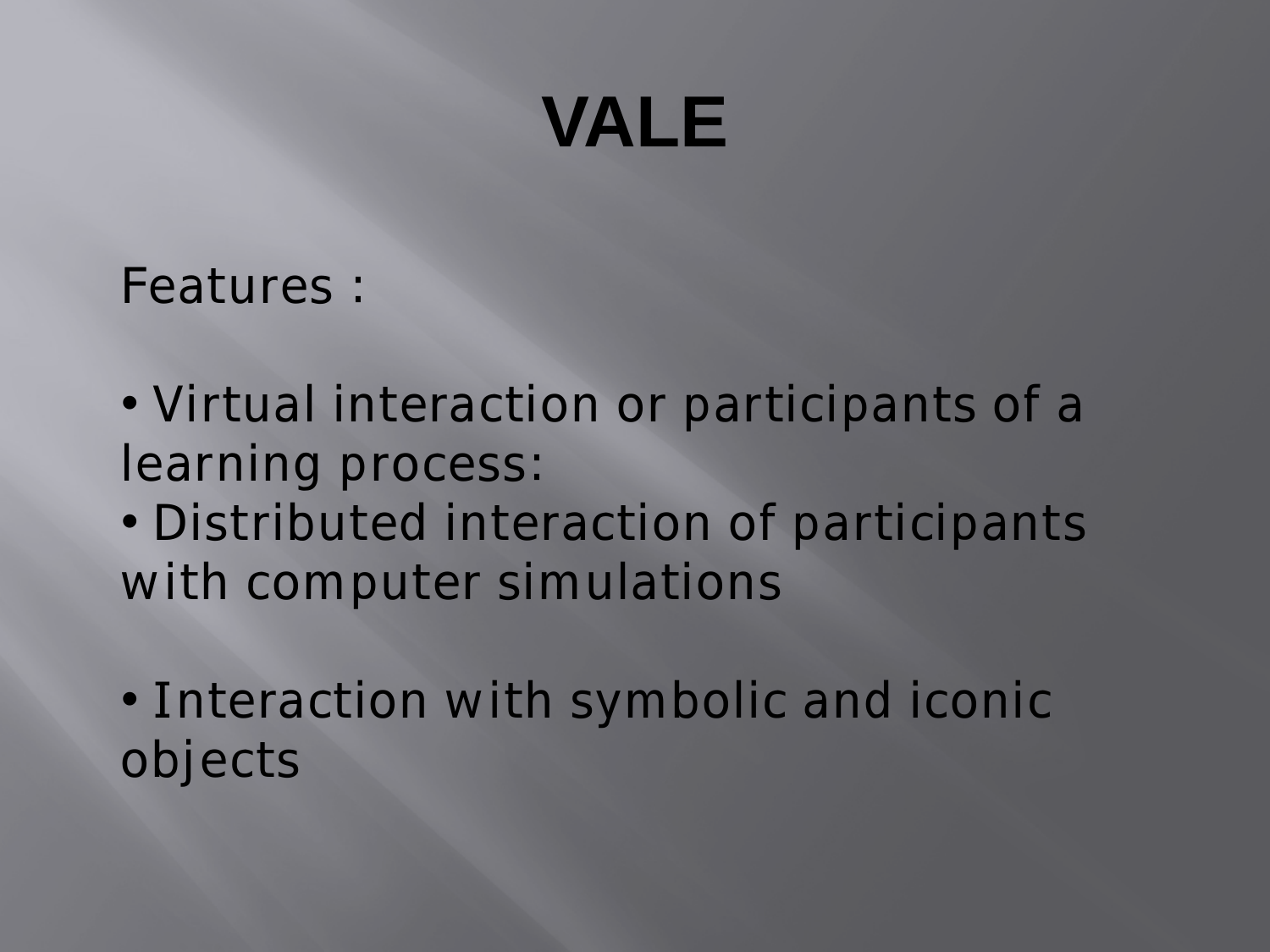

# VALE
Features :

 Virtual interaction or participants of a learning process:
 Distributed interaction of participants with computer simulations

 Interaction with symbolic and iconic objects